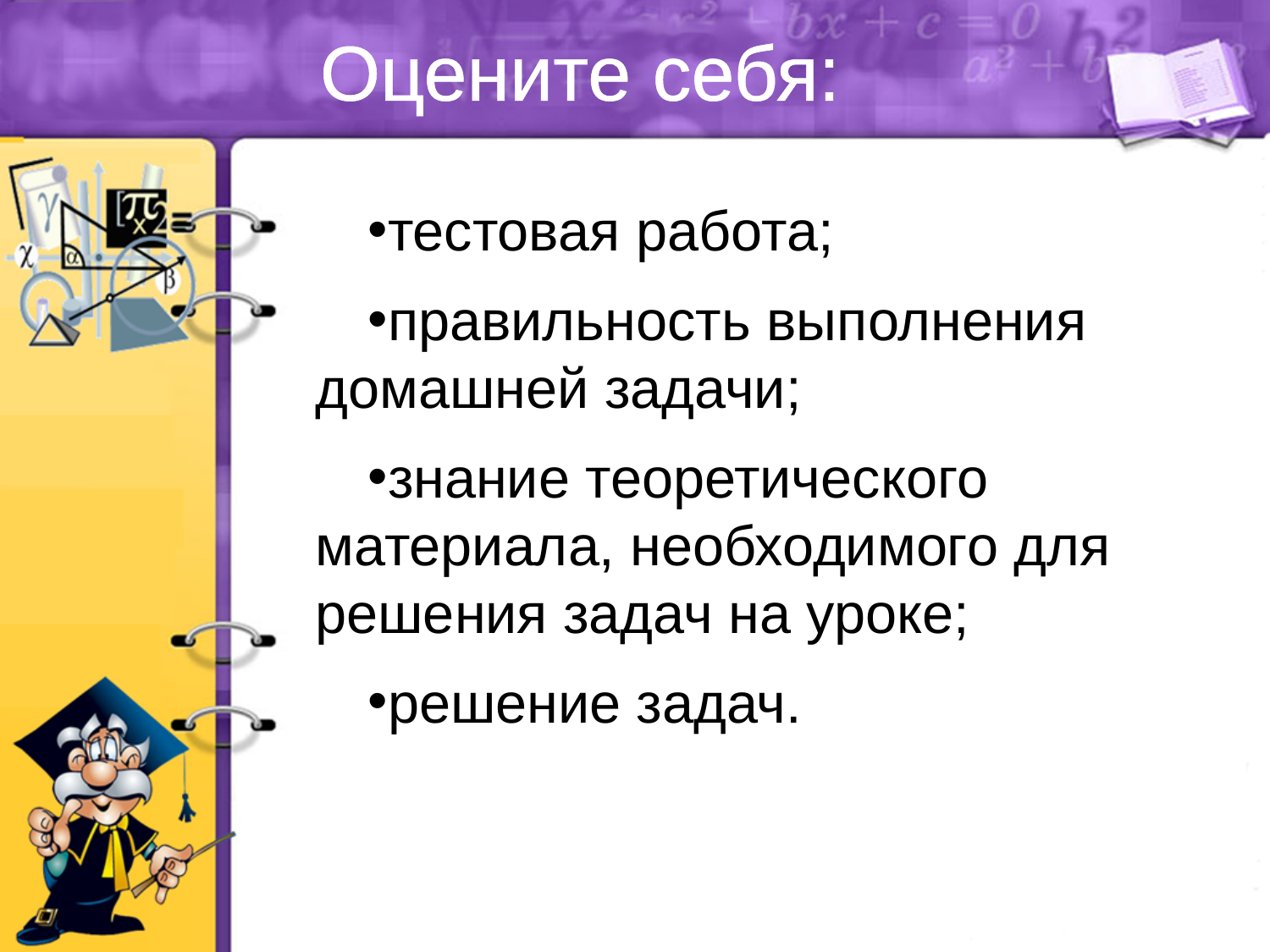

# Оцените себя:
тестовая работа;
правильность выполнения домашней задачи;
знание теоретического материала, необходимого для решения задач на уроке;
решение задач.